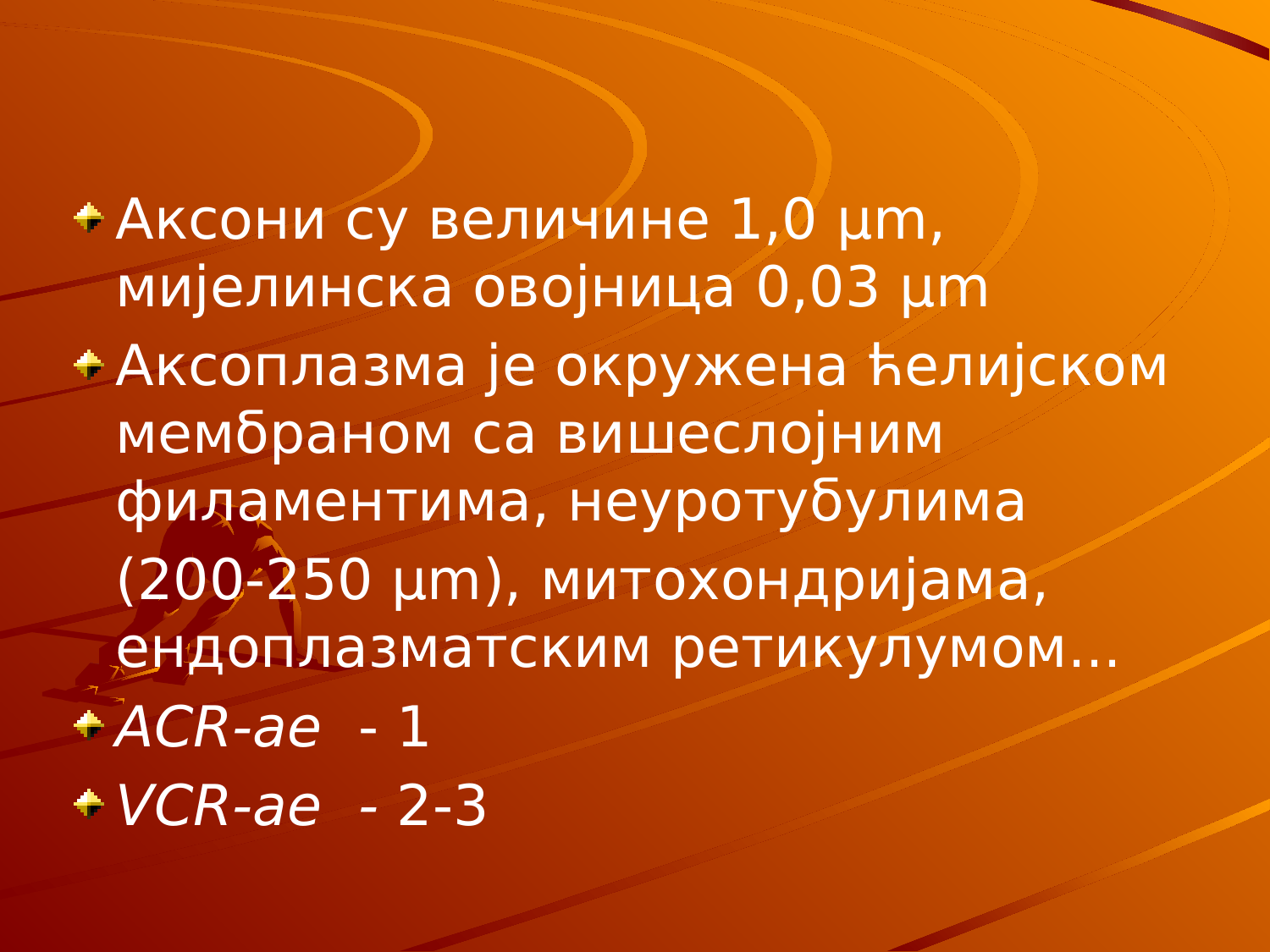

Аксони су величине 1,0 μm,  мијелинска овојница 0,03 μm
Аксоплазма је окружена ћелијском мембраном са вишеслојним филаментима, неуротубулима
	(200-250 μm), митохондријама, ендоплазматским ретикулумом...
ACR-ae  - 1
VCR-ae  - 2-3